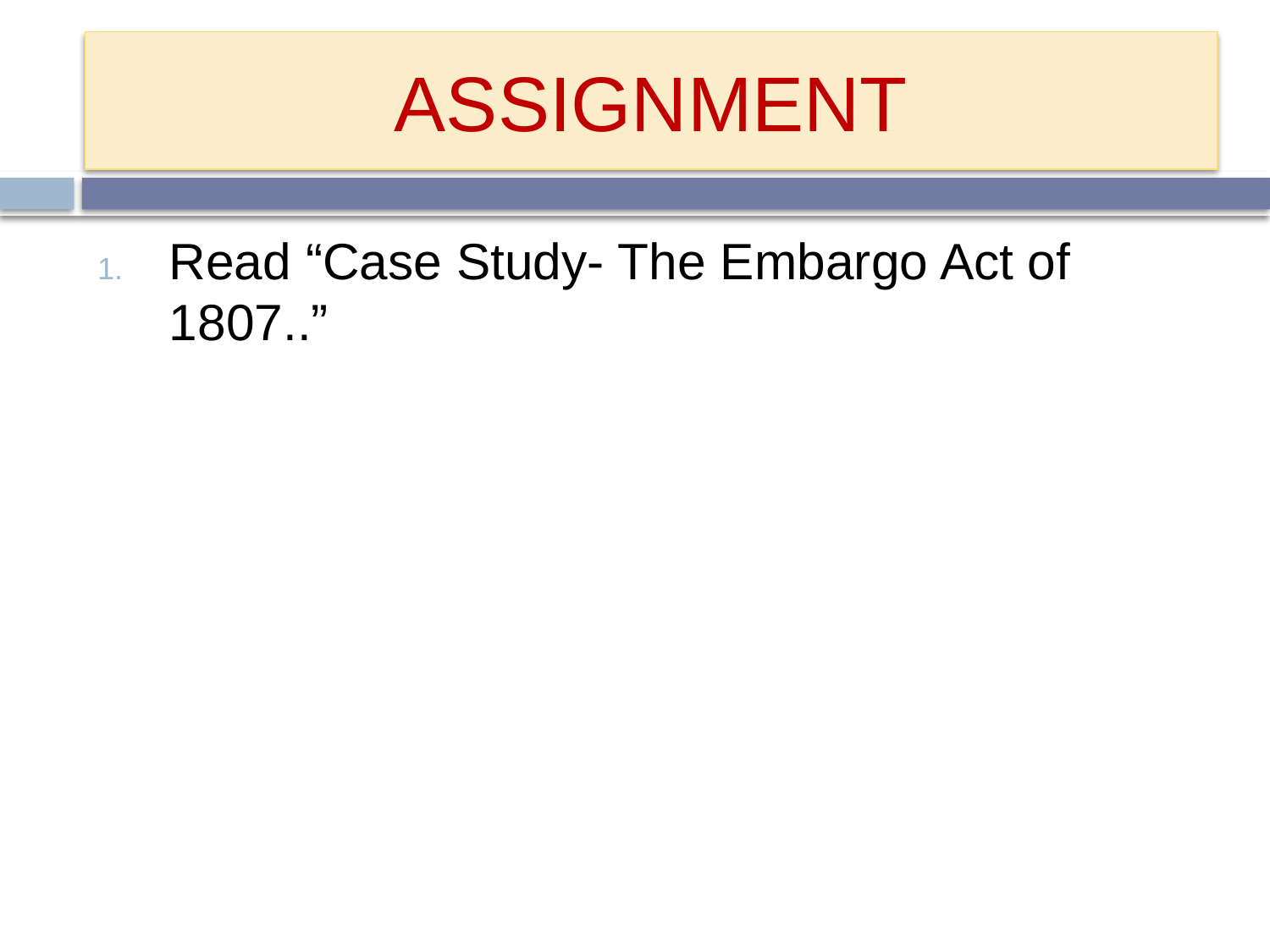

# ASSIGNMENT
Read “Case Study- The Embargo Act of 1807..”